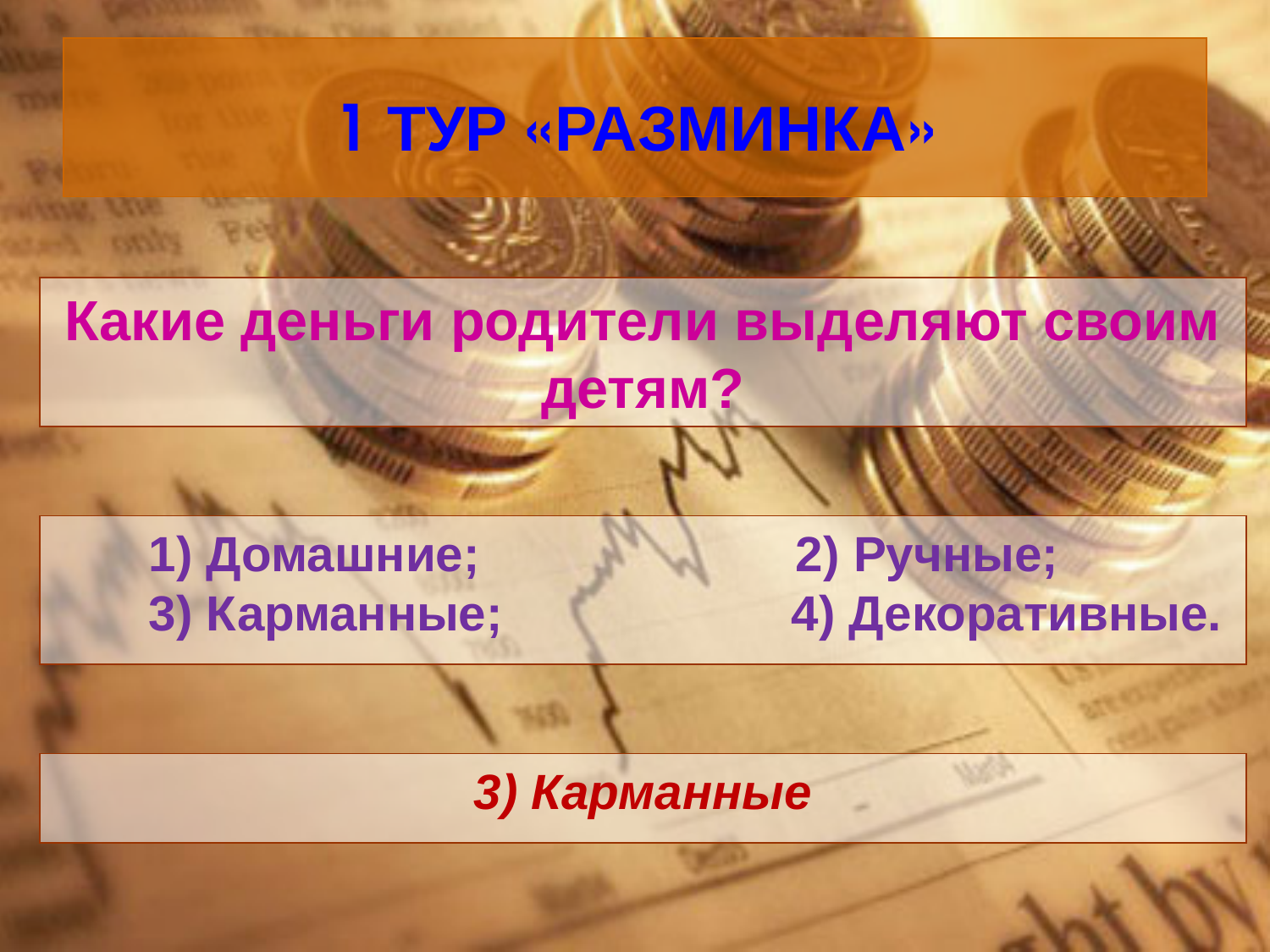

# 1 ТУР «РАЗМИНКА»
Какие деньги родители выделяют своим детям?
       1) Домашние;                       2) Ручные;
       3) Карманные;                     4) Декоративные.

3) Карманные